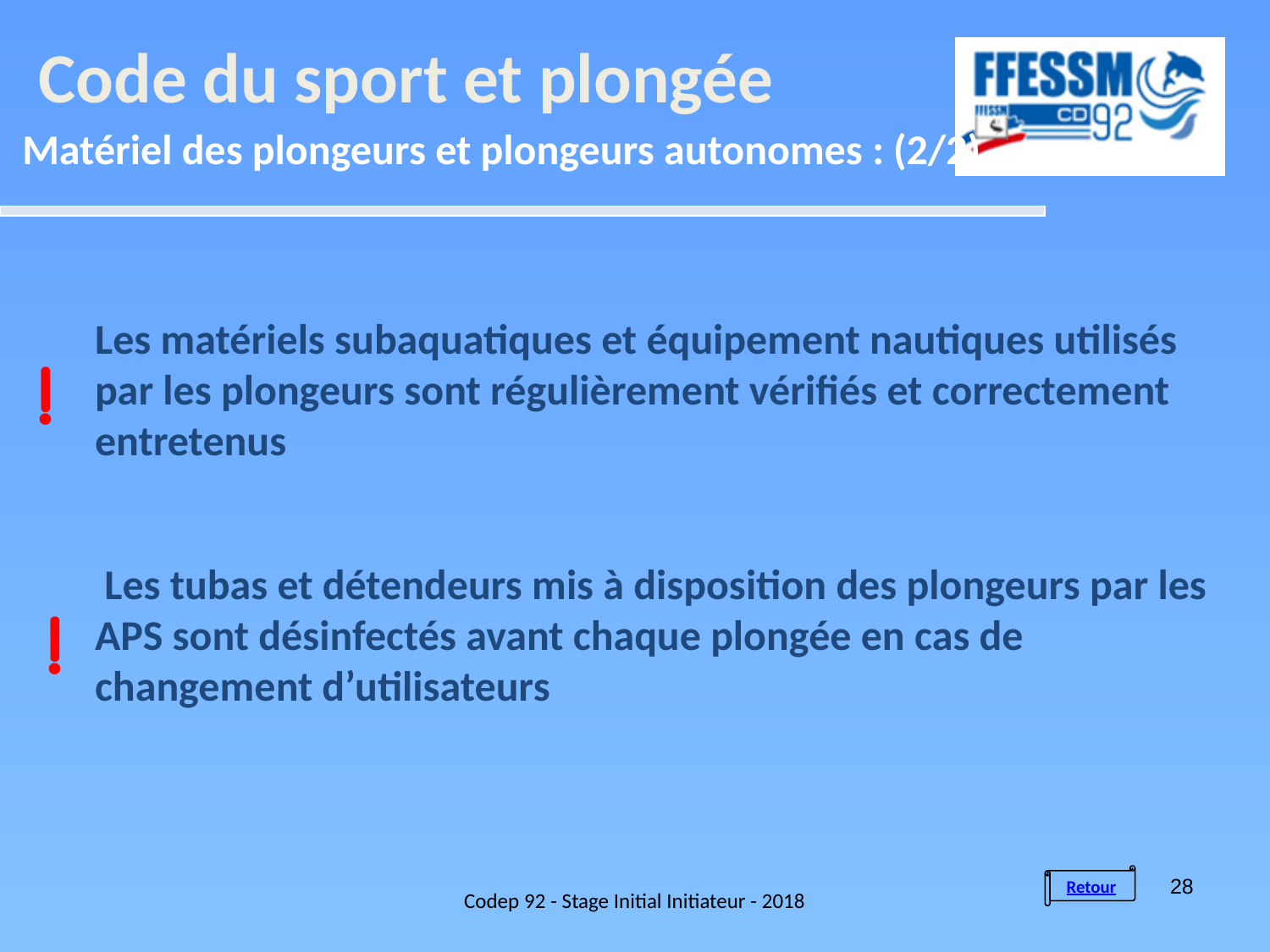

Code du sport et plongée
Matériel des plongeurs et plongeurs autonomes : (2/2)
     Les matériels subaquatiques et équipement nautiques utilisés par les plongeurs sont régulièrement vérifiés et correctement entretenus

      Les tubas et détendeurs mis à disposition des plongeurs par les APS sont désinfectés avant chaque plongée en cas de changement d’utilisateurs
!
!
Retour
Codep 92 - Stage Initial Initiateur - 2018
28